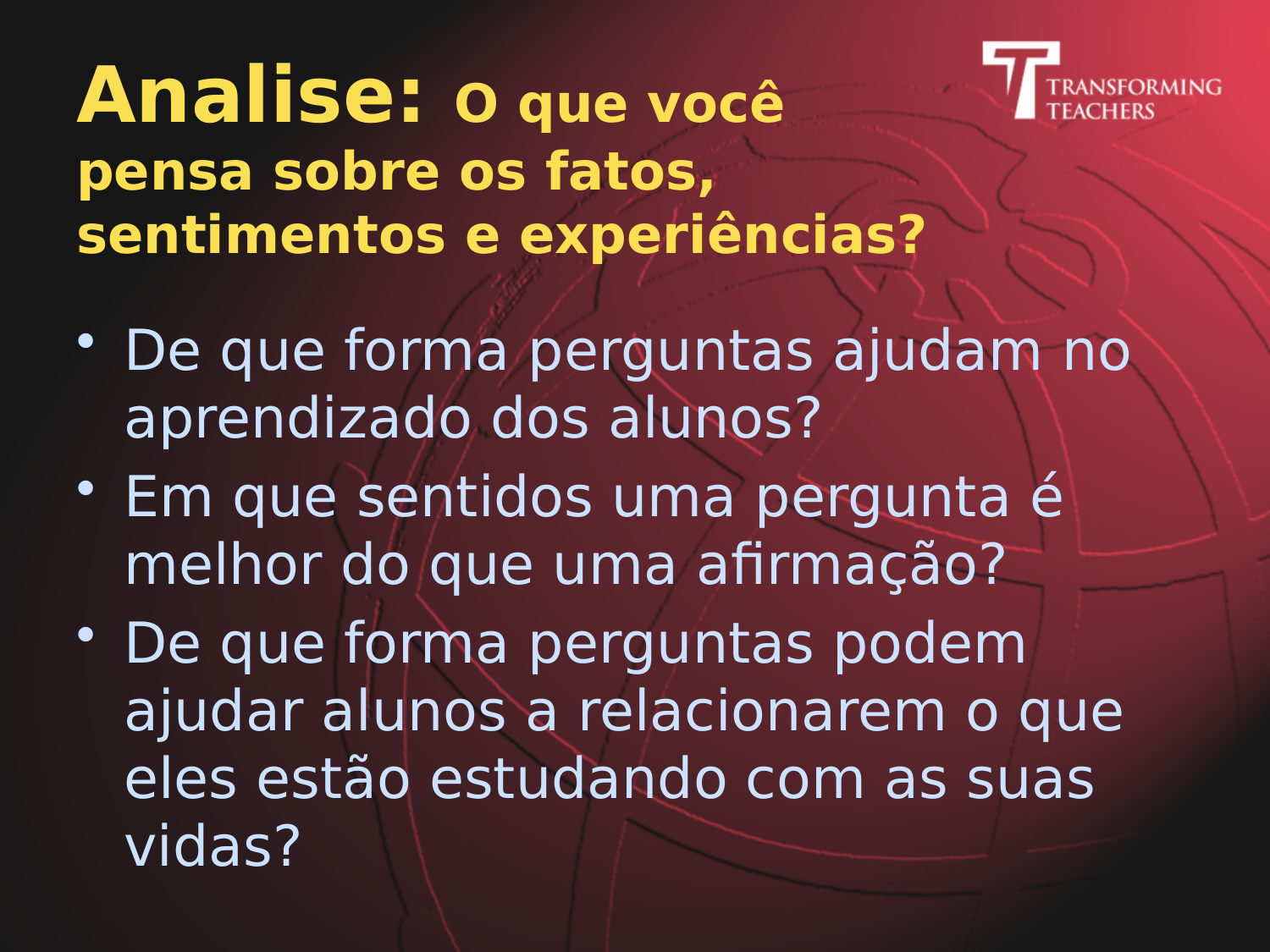

# Analise: O que você pensa sobre os fatos, sentimentos e experiências?
De que forma perguntas ajudam no aprendizado dos alunos?
Em que sentidos uma pergunta é melhor do que uma afirmação?
De que forma perguntas podem ajudar alunos a relacionarem o que eles estão estudando com as suas vidas?